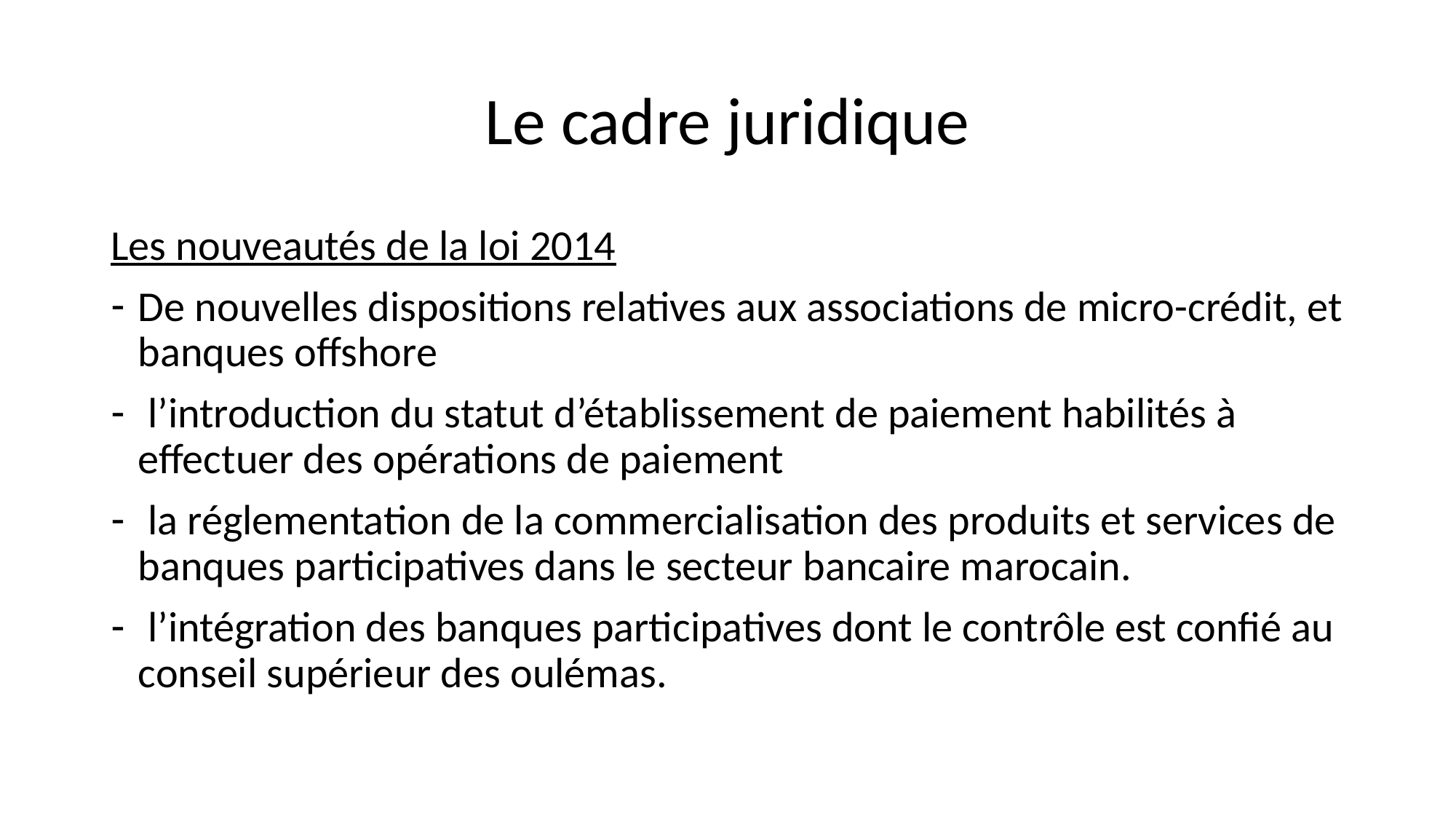

# Le cadre juridique
Les nouveautés de la loi 2014
De nouvelles dispositions relatives aux associations de micro-crédit, et banques offshore
 l’introduction du statut d’établissement de paiement habilités à effectuer des opérations de paiement
 la réglementation de la commercialisation des produits et services de banques participatives dans le secteur bancaire marocain.
 l’intégration des banques participatives dont le contrôle est confié au conseil supérieur des oulémas.